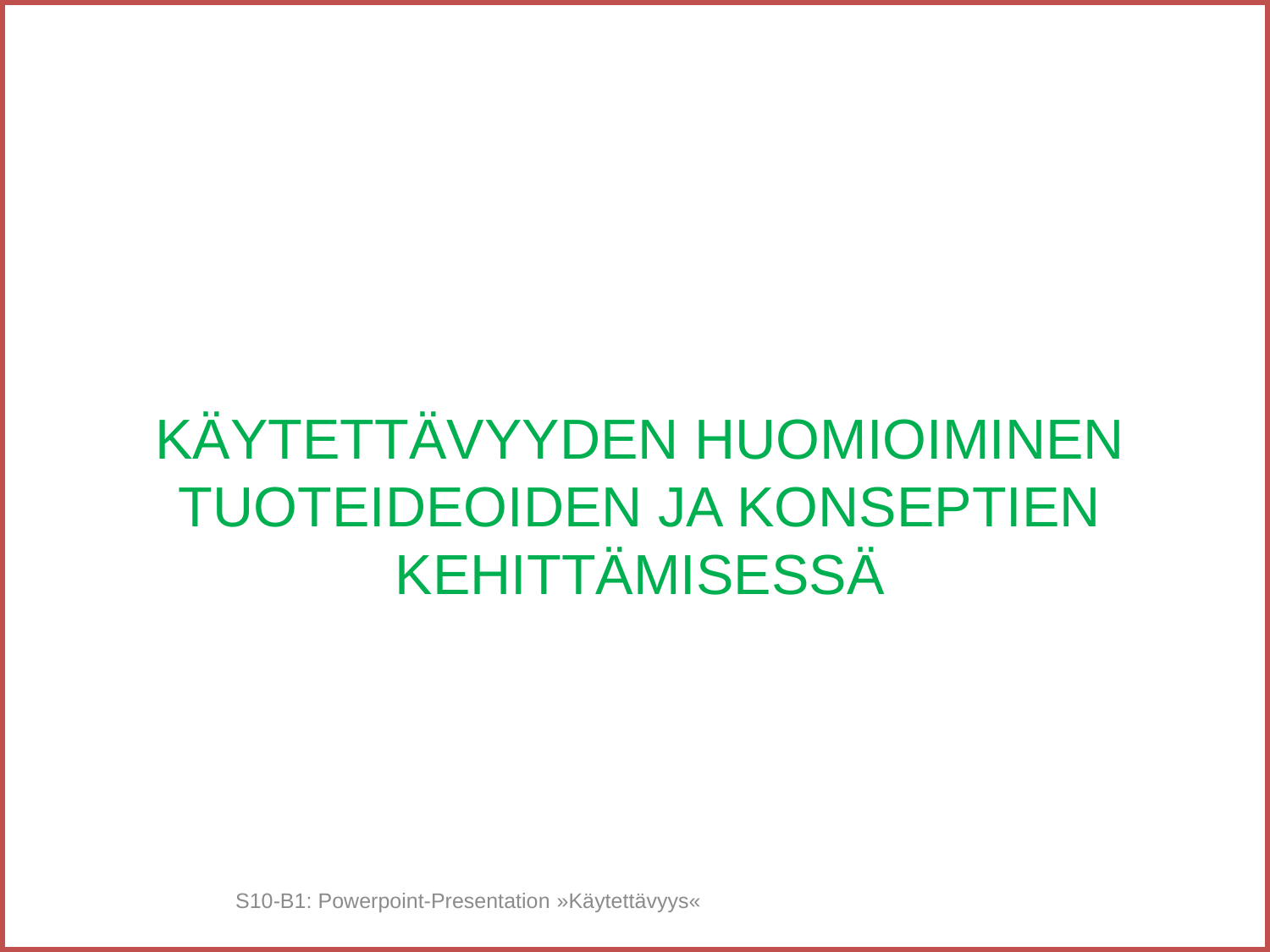

KÄYTETTÄVYYDEN HUOMIOIMINEN TUOTEIDEOIDEN JA KONSEPTIEN KEHITTÄMISESSÄ
#
S10-B1: Powerpoint-Presentation »Käytettävyys«